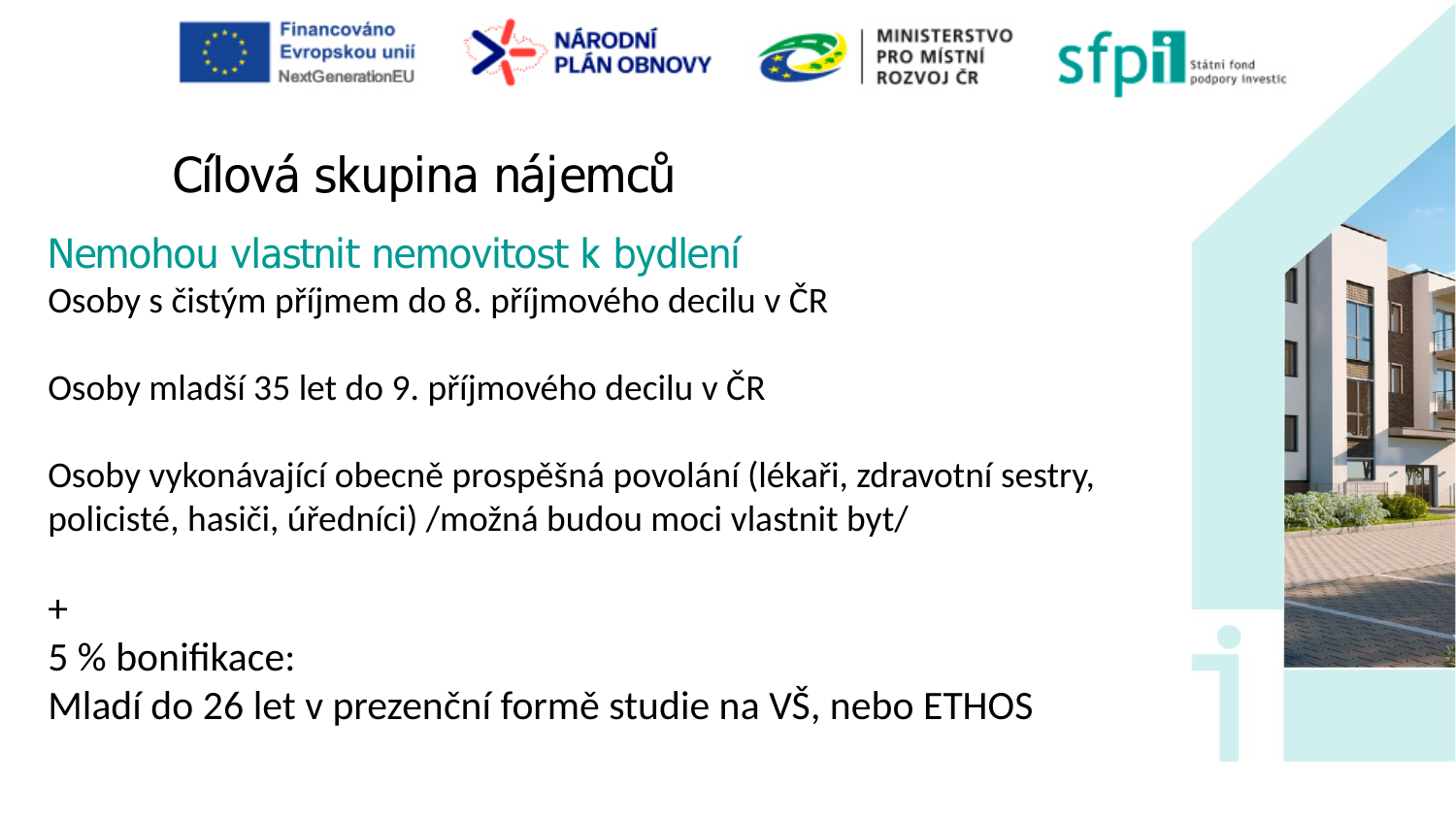

# Cílová skupina nájemců
Nemohou vlastnit nemovitost k bydlení
Osoby s čistým příjmem do 8. příjmového decilu v ČR

Osoby mladší 35 let do 9. příjmového decilu v ČR

Osoby vykonávající obecně prospěšná povolání (lékaři, zdravotní sestry, policisté, hasiči, úředníci) /možná budou moci vlastnit byt/

+
5 % bonifikace:
Mladí do 26 let v prezenční formě studie na VŠ, nebo ETHOS